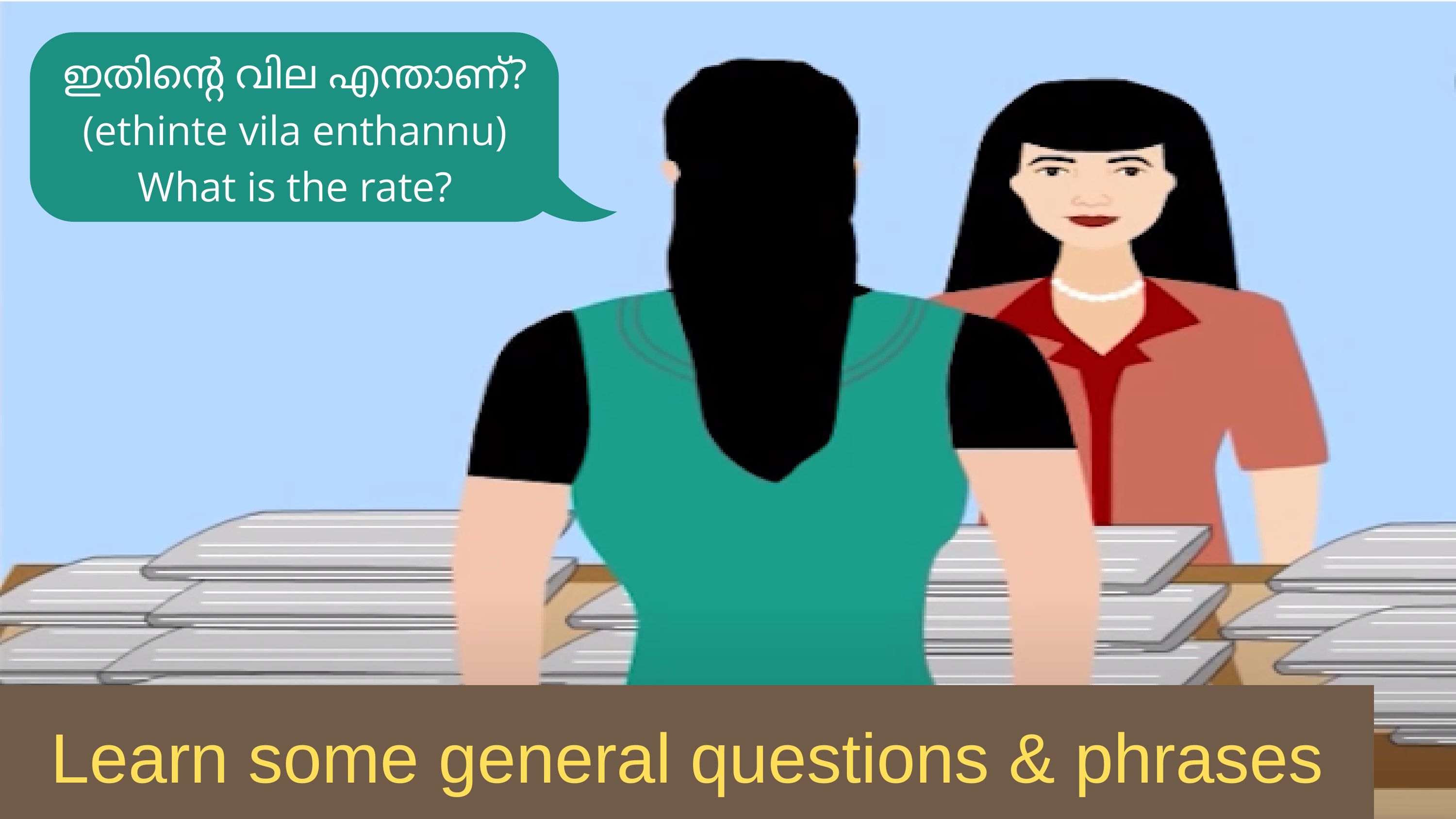

ഇതിന്റെ വില എന്താണ്?
(ethinte vila enthannu)
What is the rate?

Learn some general questions & phrases